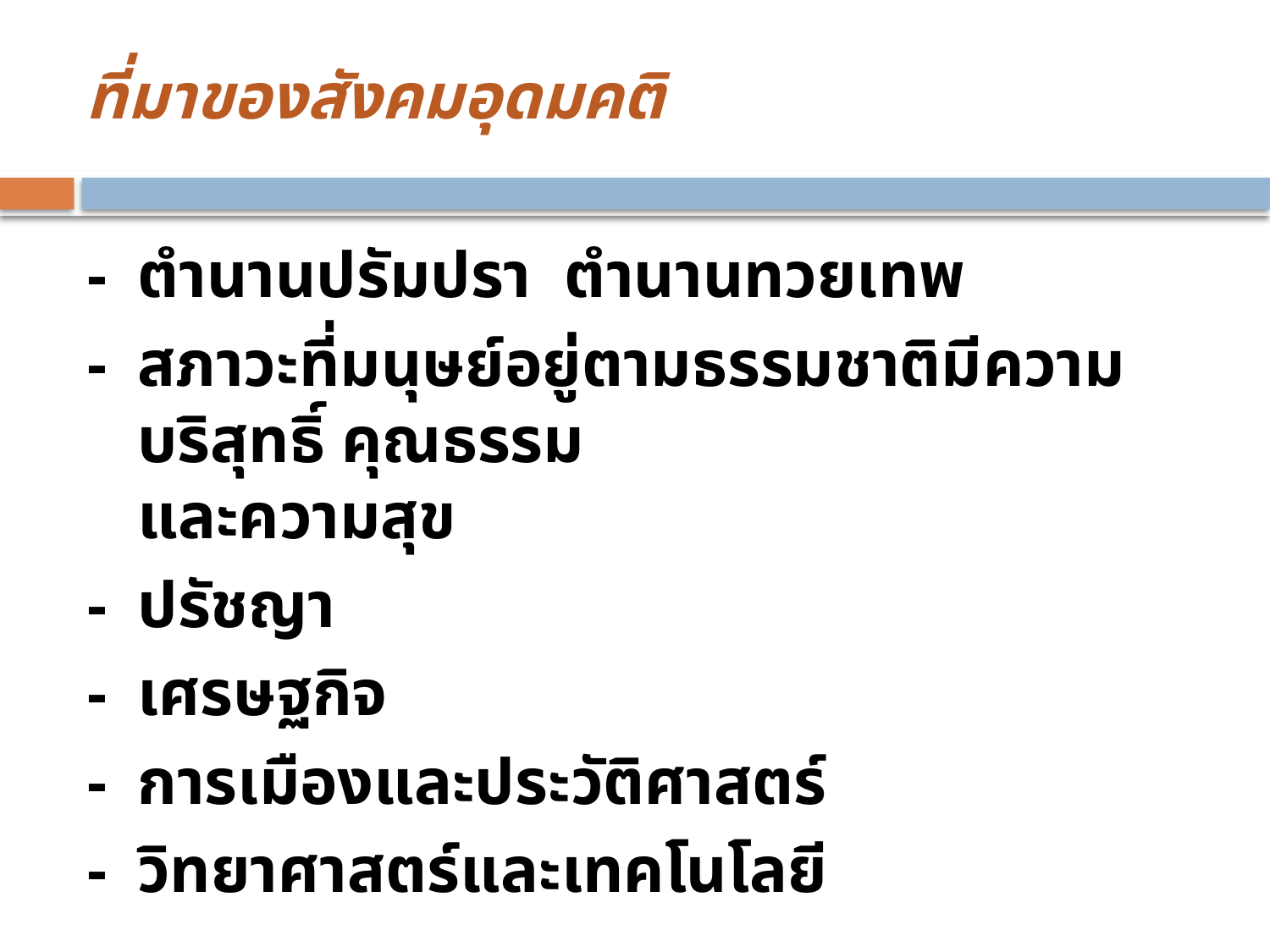

ที่มาของสังคมอุดมคติ
- 	ตำนานปรัมปรา  ตำนานทวยเทพ
- 	สภาวะที่มนุษย์อยู่ตามธรรมชาติมีความบริสุทธิ์ คุณธรรม
	และความสุข
- 	ปรัชญา
- 	เศรษฐกิจ
-	การเมืองและประวัติศาสตร์
-	วิทยาศาสตร์และเทคโนโลยี